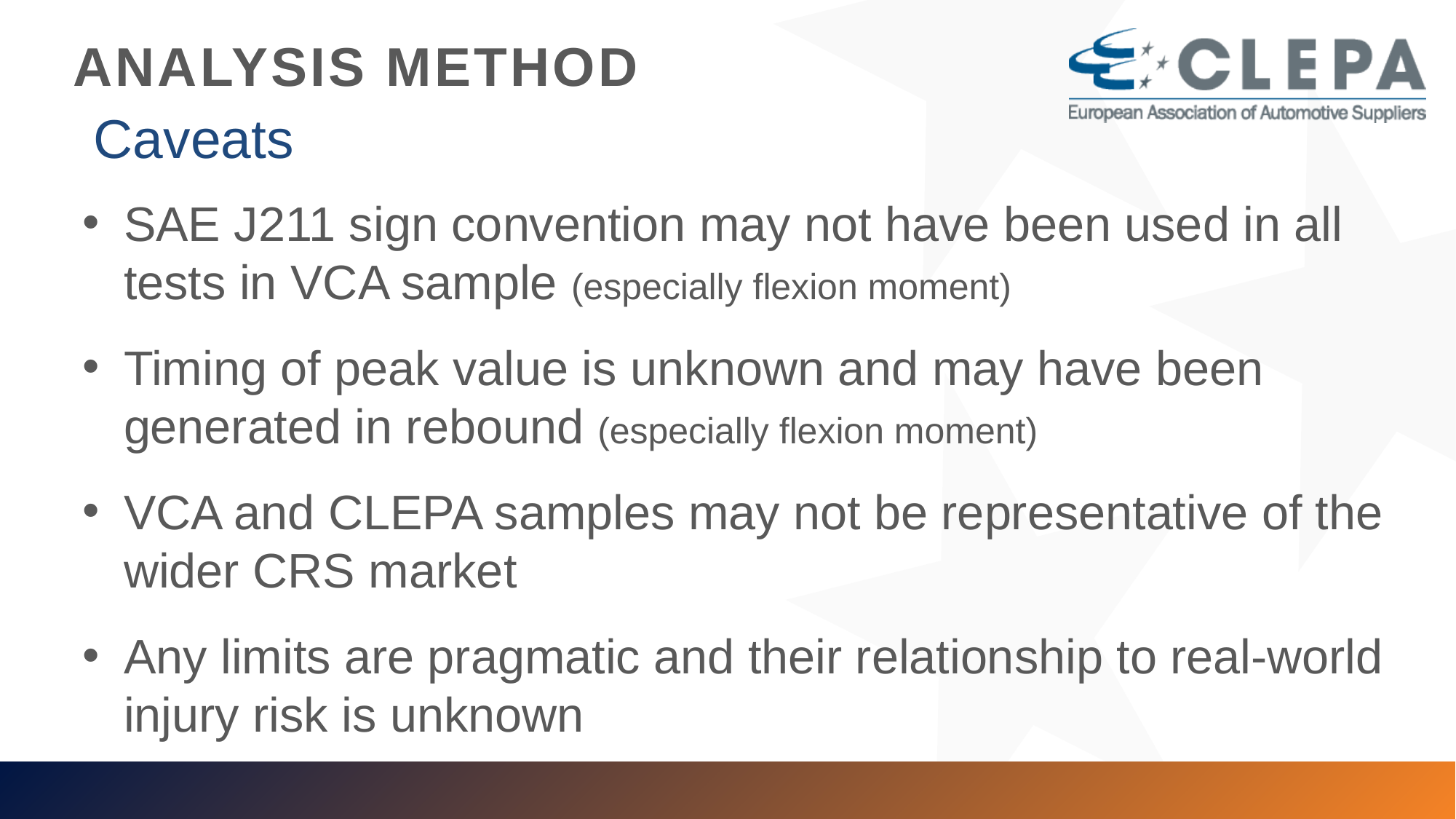

# ANALYSIS METHOD
Caveats
SAE J211 sign convention may not have been used in all tests in VCA sample (especially flexion moment)
Timing of peak value is unknown and may have been generated in rebound (especially flexion moment)
VCA and CLEPA samples may not be representative of the wider CRS market
Any limits are pragmatic and their relationship to real-world injury risk is unknown